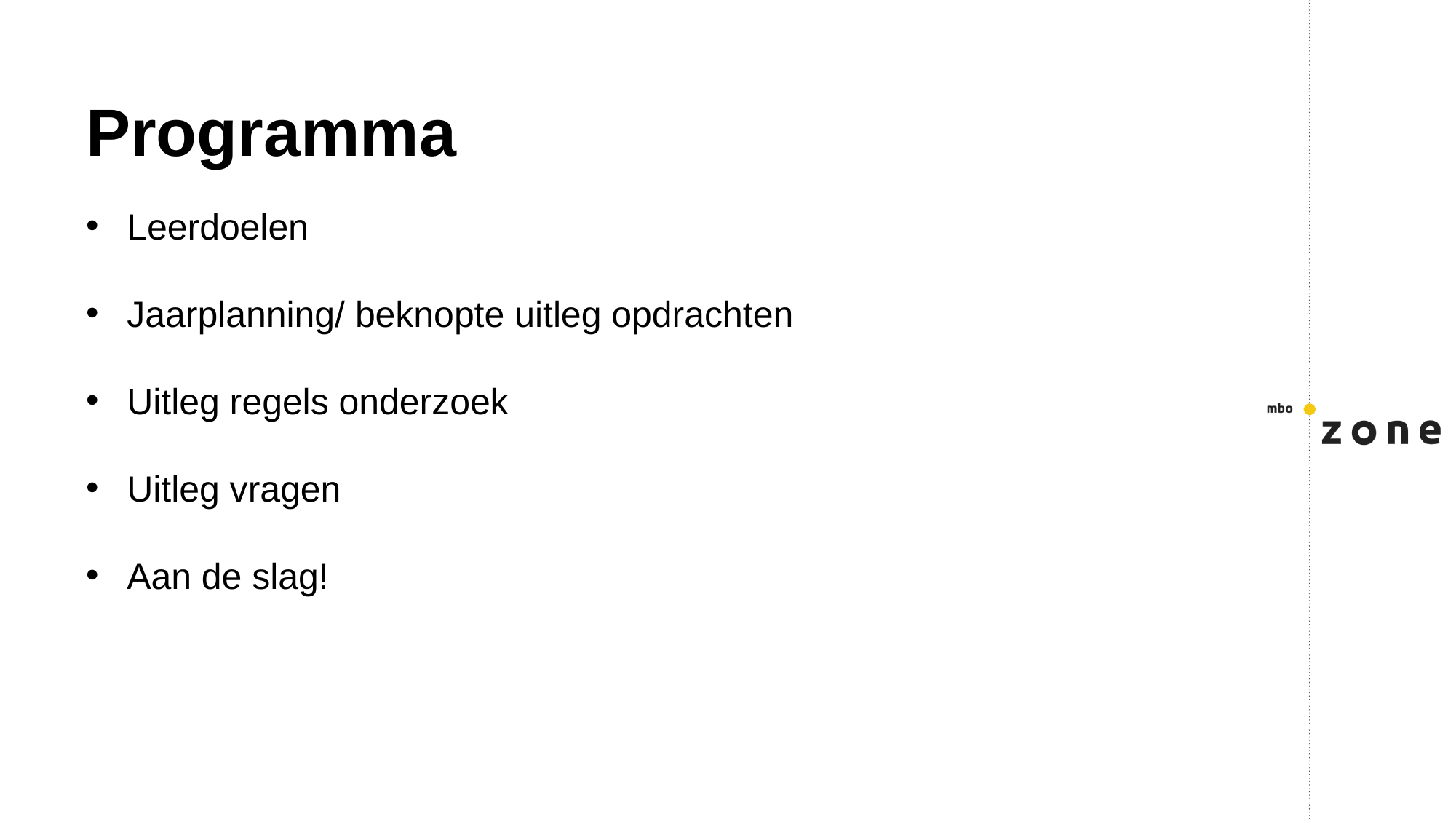

# Programma
Leerdoelen

Jaarplanning/ beknopte uitleg opdrachten

Uitleg regels onderzoek

Uitleg vragen

Aan de slag!